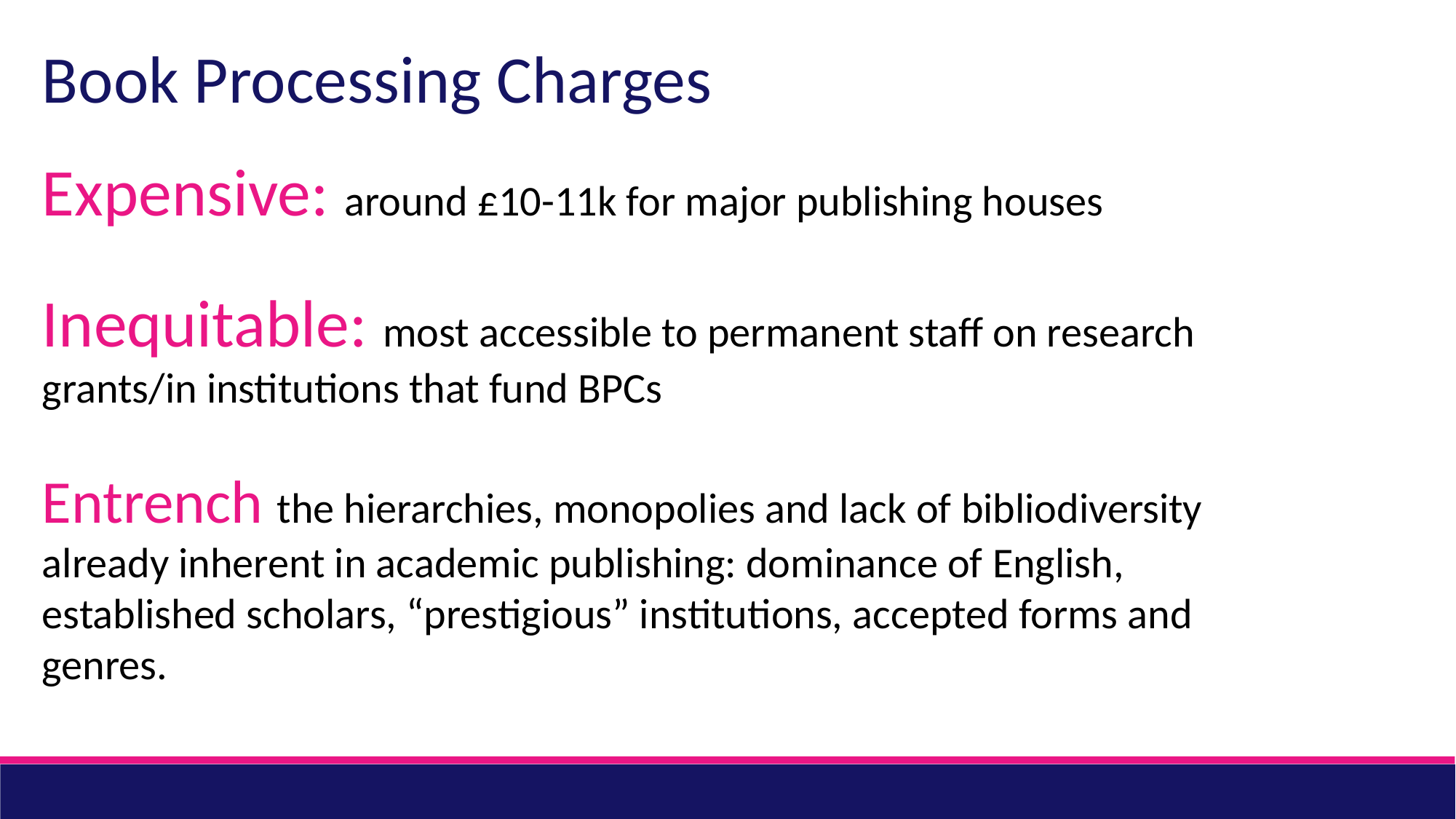

Book Processing Charges

Expensive: around £10-11k for major publishing houses

Inequitable: most accessible to permanent staff on research grants/in institutions that fund BPCs

Entrench the hierarchies, monopolies and lack of bibliodiversity already inherent in academic publishing: dominance of English, established scholars, “prestigious” institutions, accepted forms and genres.